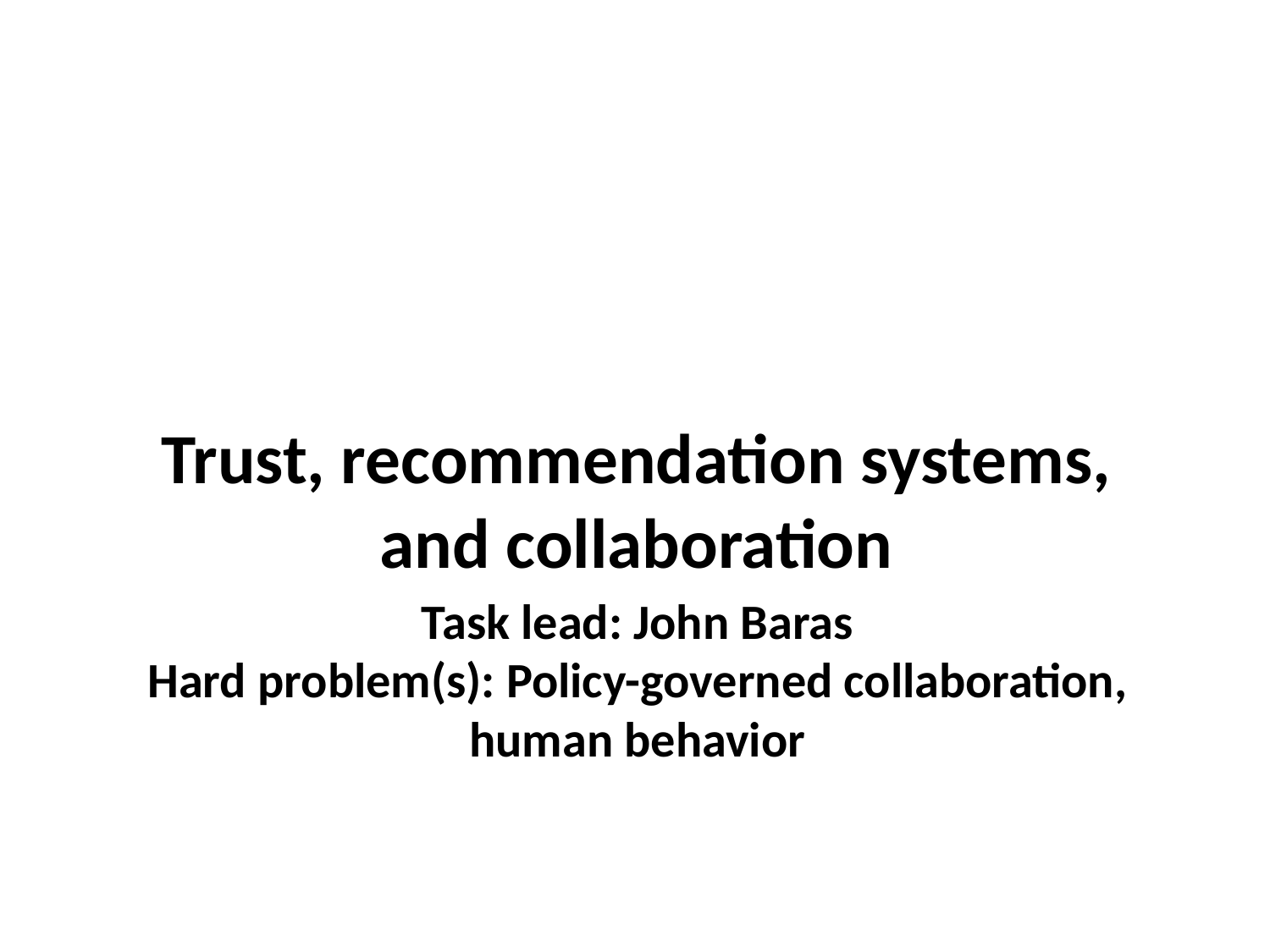

Trust, recommendation systems,
and collaboration
Task lead: John Baras
Hard problem(s): Policy-governed collaboration,
human behavior